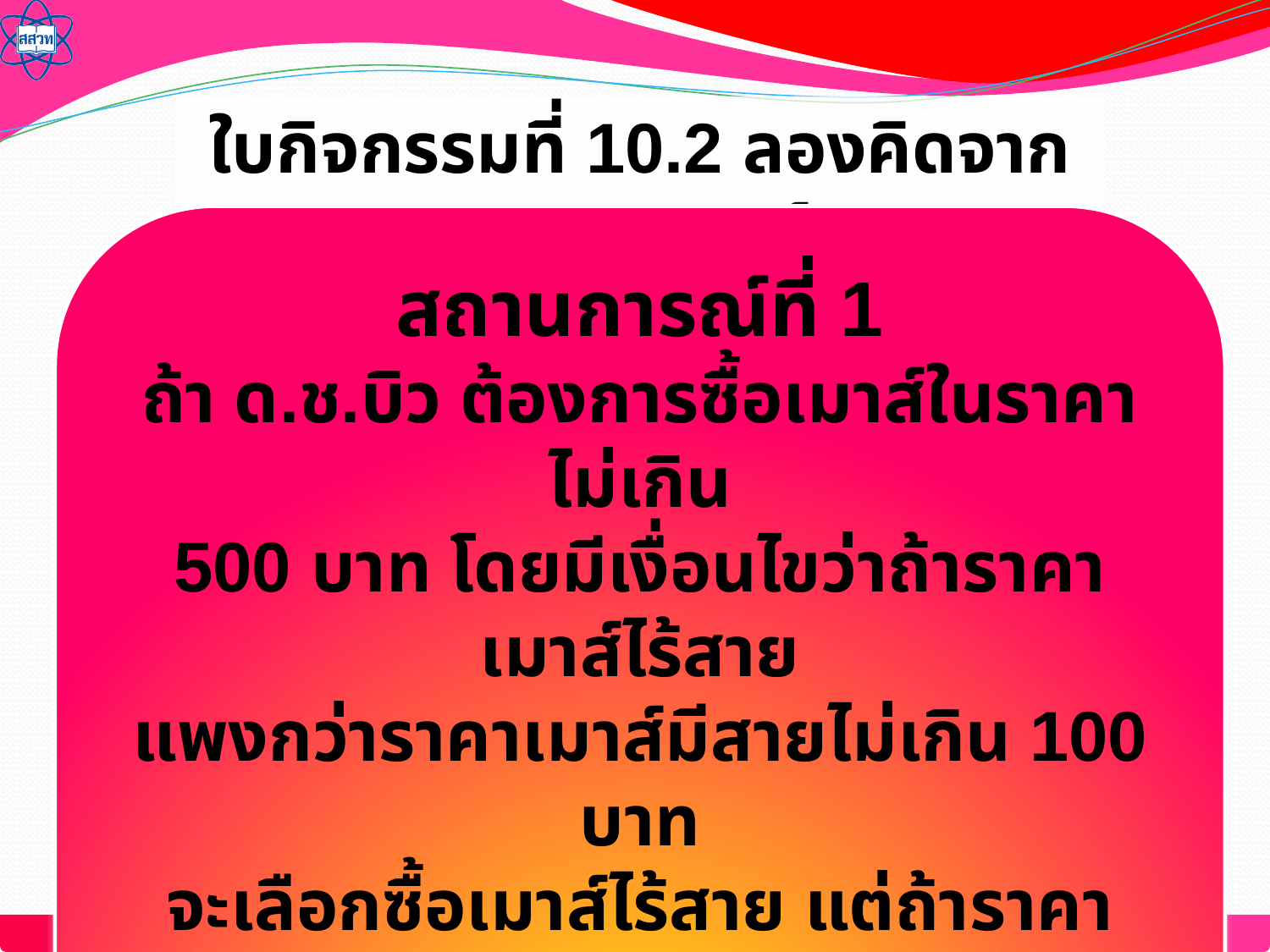

ใบกิจกรรมที่ 10.2 ลองคิดจากสถานการณ์
สถานการณ์ที่ 1
ถ้า ด.ช.บิว ต้องการซื้อเมาส์ในราคาไม่เกิน
500 บาท โดยมีเงื่อนไขว่าถ้าราคาเมาส์ไร้สาย
แพงกว่าราคาเมาส์มีสายไม่เกิน 100 บาท
จะเลือกซื้อเมาส์ไร้สาย แต่ถ้าราคาแพงเกินกว่า
100 บาทจะเลือกซื้อเมาส์มีสาย